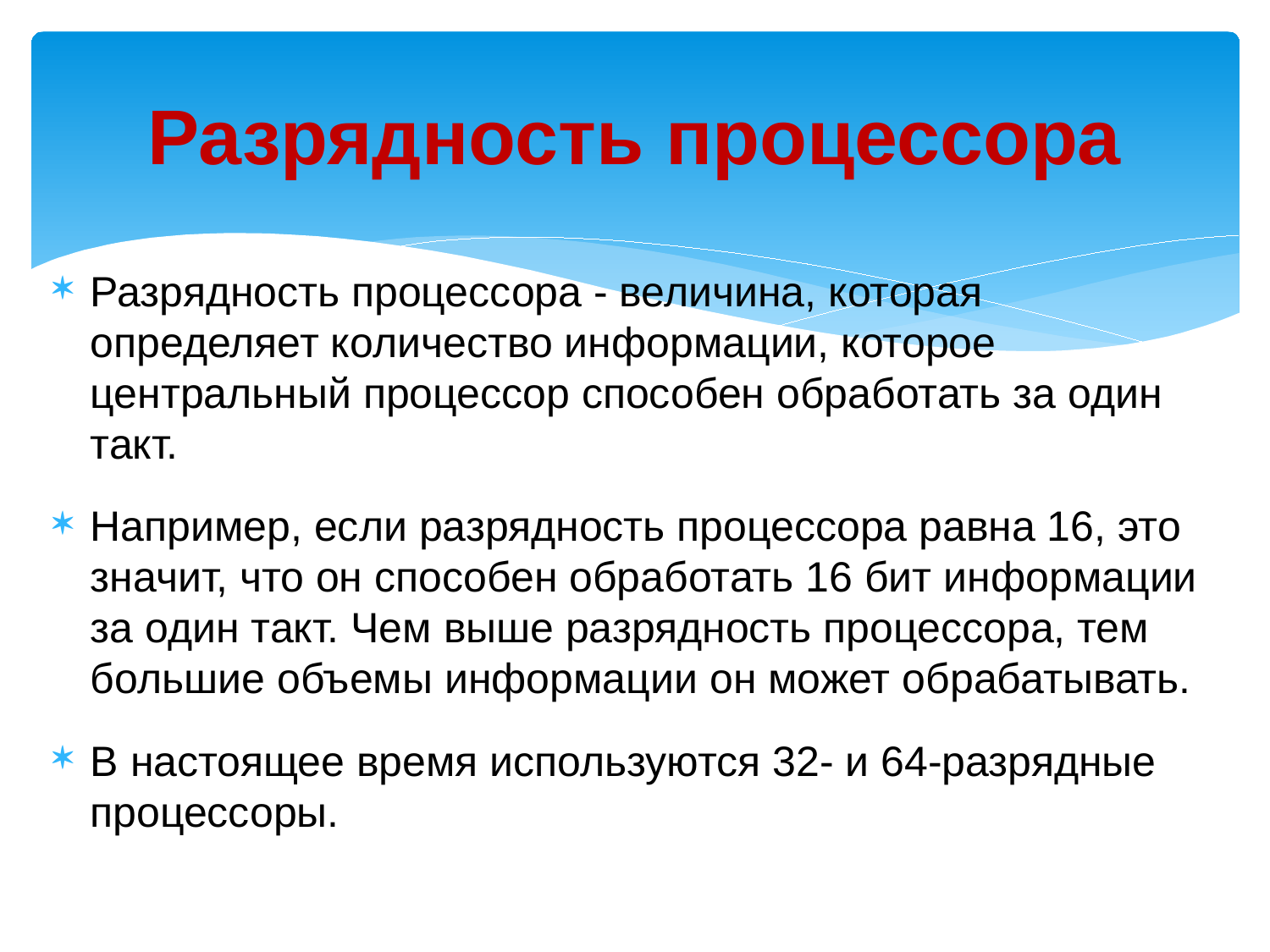

# Разрядность процессора
Разрядность процессора - величина, которая определяет количество информации, которое центральный процессор способен обработать за один такт.
Например, если разрядность процессора равна 16, это значит, что он способен обработать 16 бит информации за один такт. Чем выше разрядность процессора, тем большие объемы информации он может обрабатывать.
В настоящее время используются 32- и 64-разрядные процессоры.